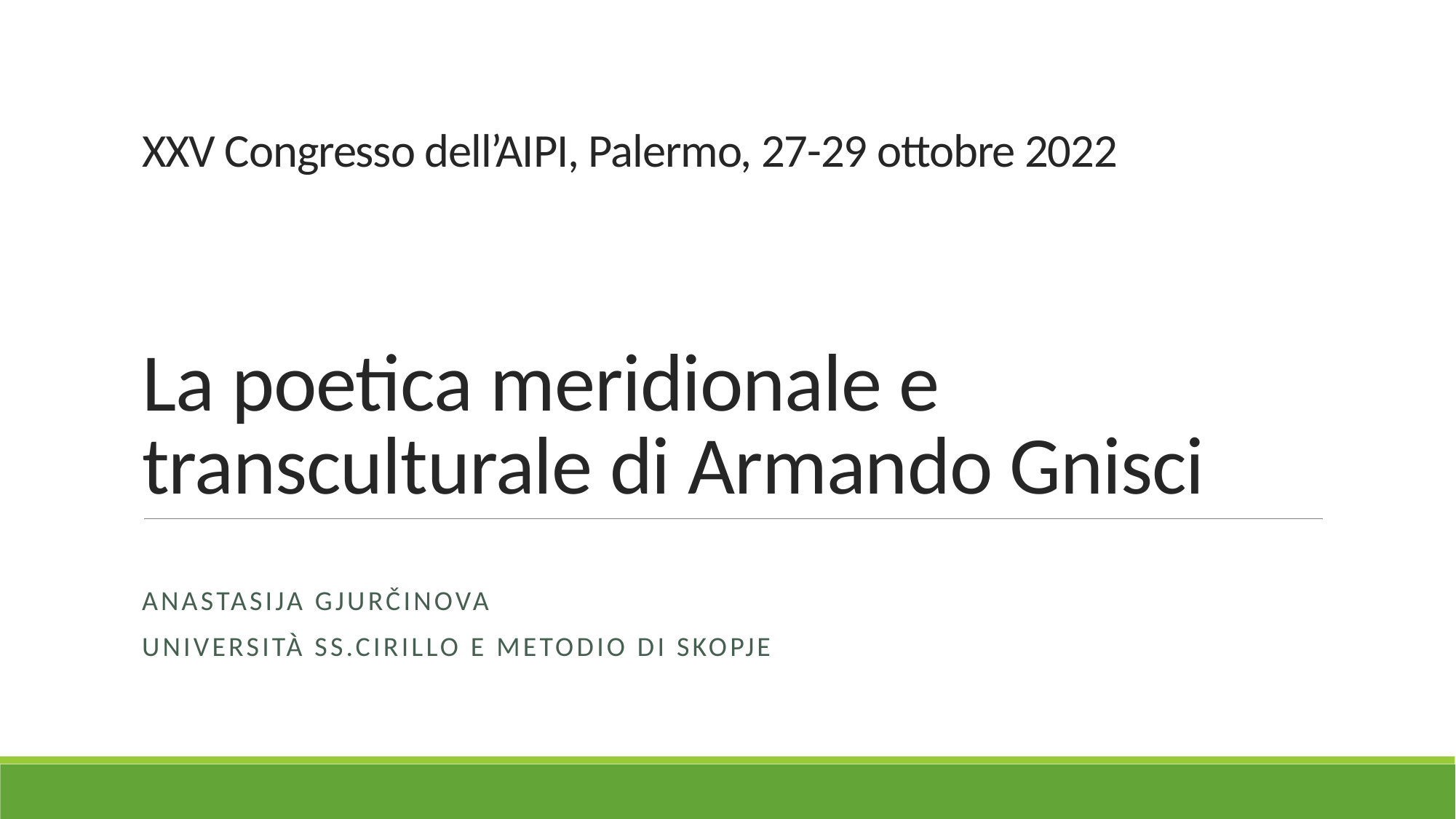

# XXV Congresso dell’AIPI, Palermo, 27-29 ottobre 2022 La poetica meridionale e  transculturale di Armando Gnisci

Anastasija GjurČinova
UniversitÀ ss.cirillo e metodio di skopje